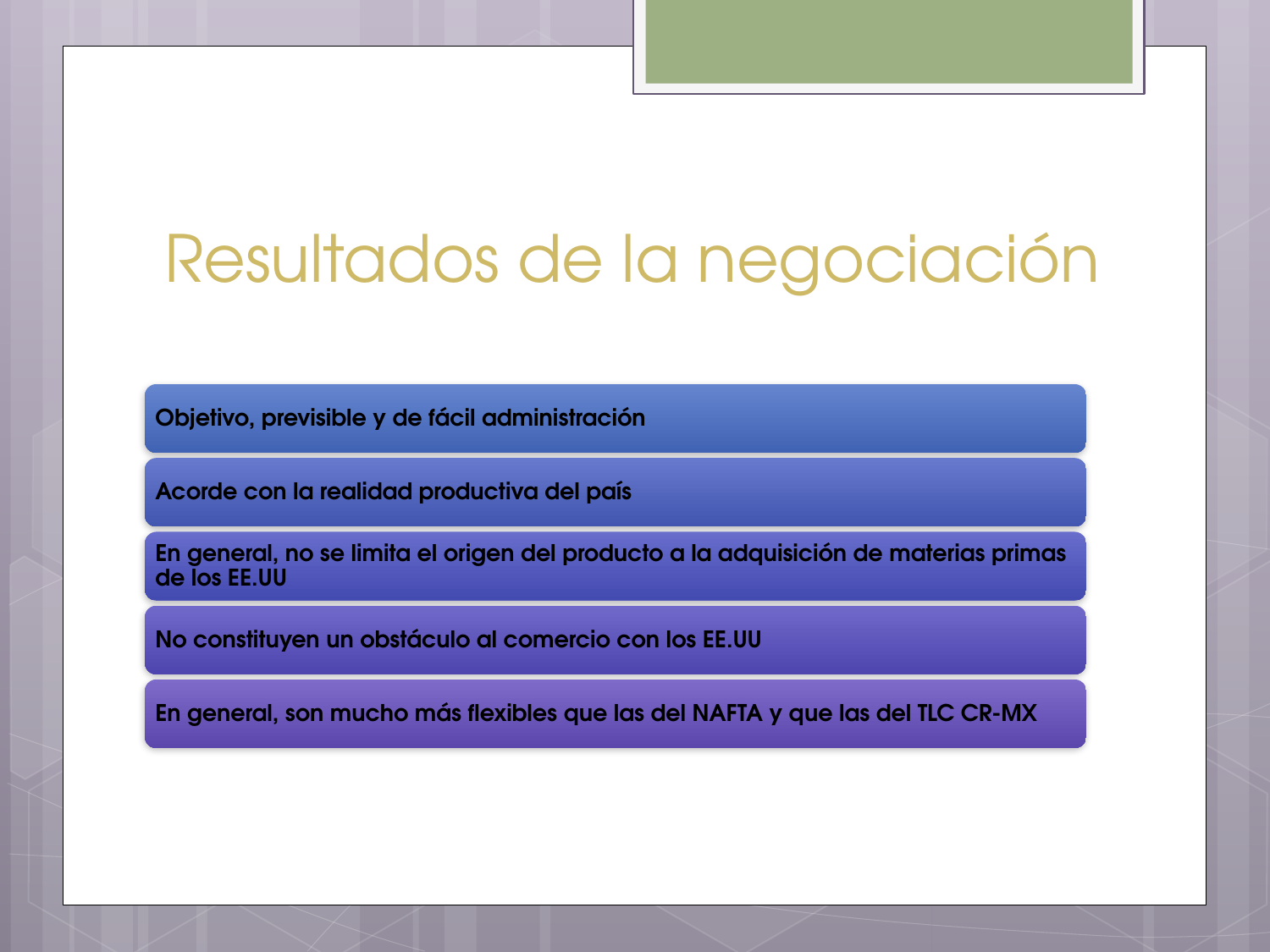

# Resultados de la negociación
Objetivo, previsible y de fácil administración
Acorde con la realidad productiva del país
En general, no se limita el origen del producto a la adquisición de materias primas de los EE.UU
No constituyen un obstáculo al comercio con los EE.UU
En general, son mucho más flexibles que las del NAFTA y que las del TLC CR-MX